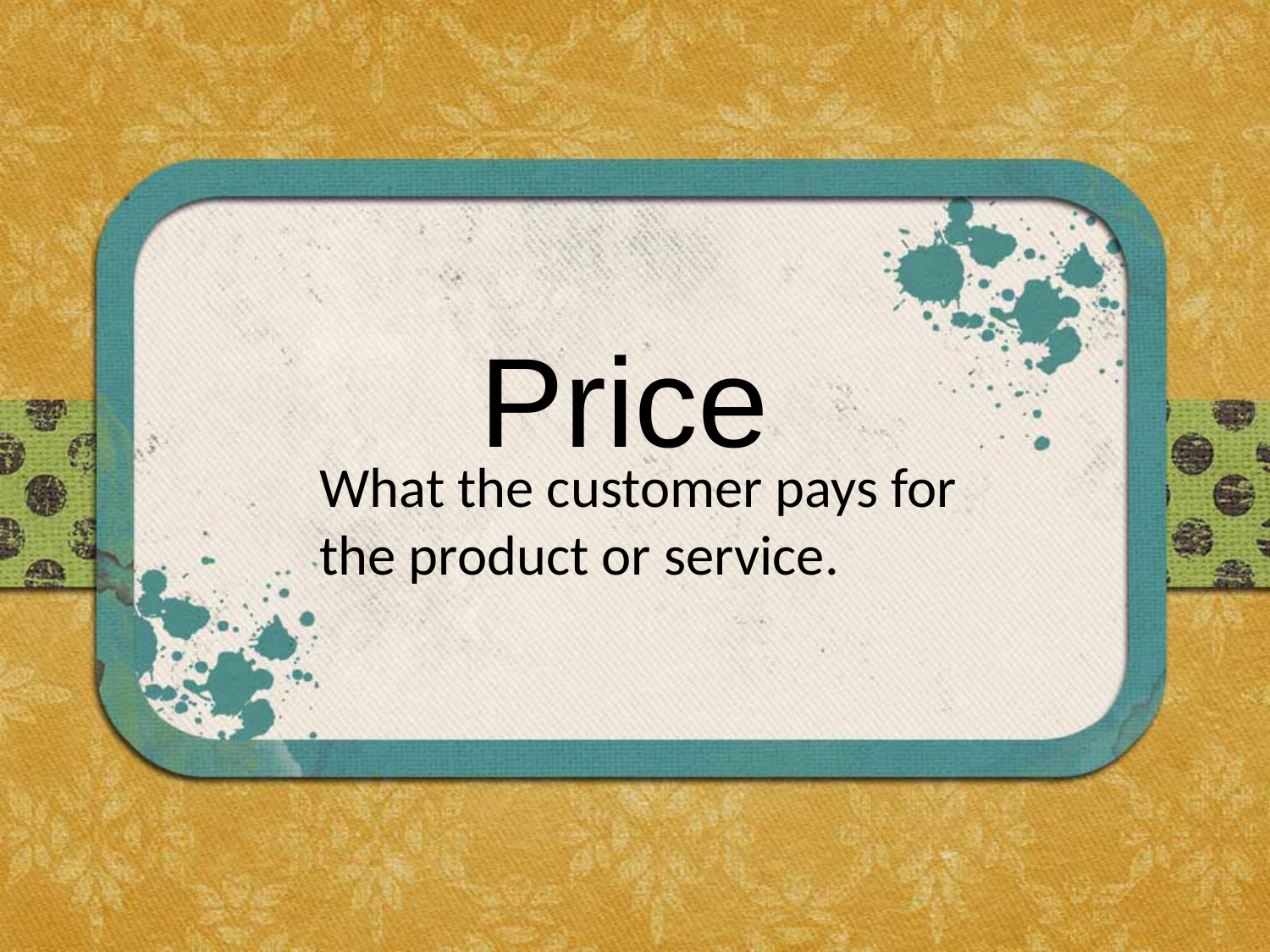

# Price
What the customer pays for the product or service.